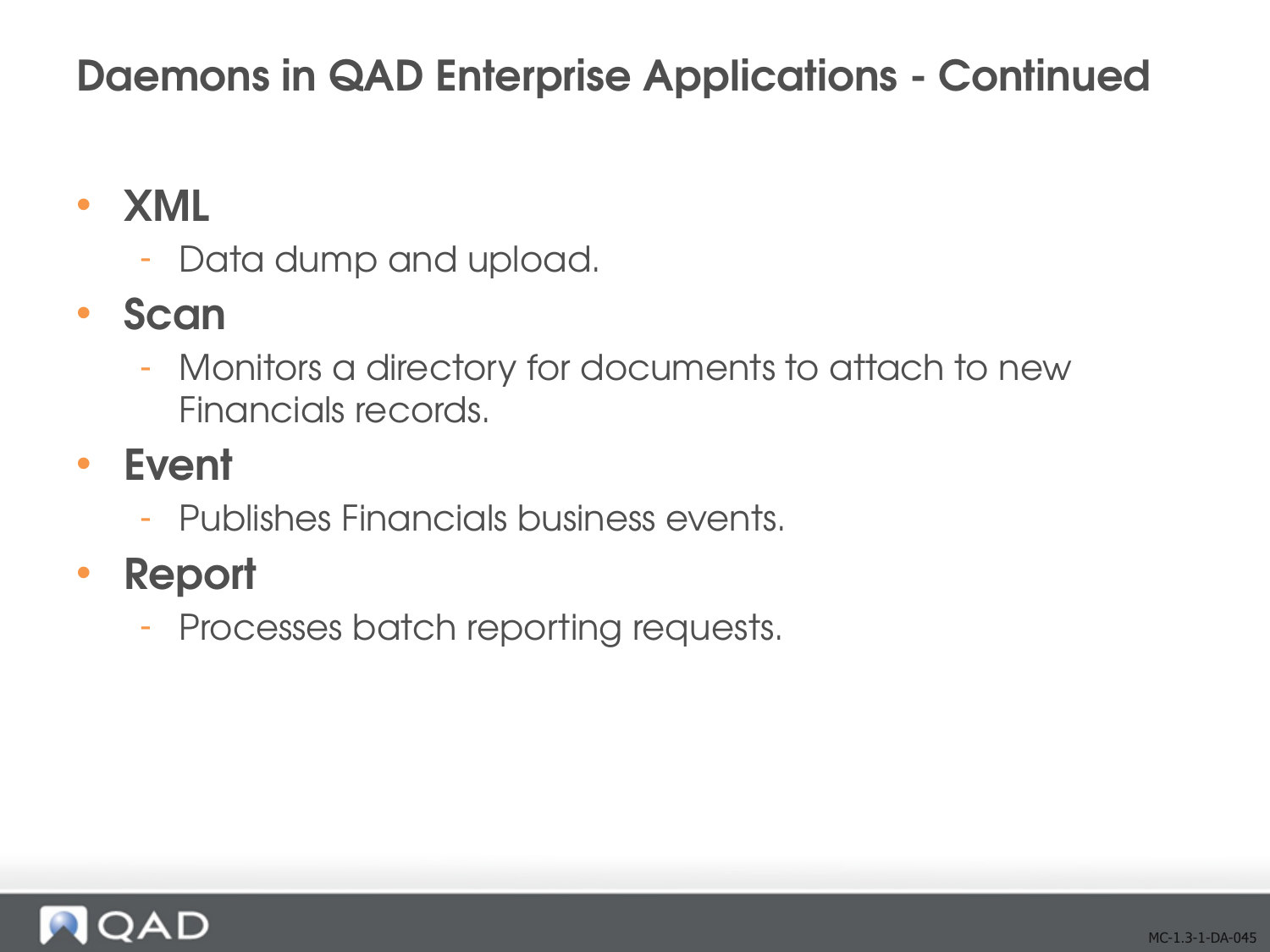

# Daemons in QAD Enterprise Applications - Continued
XML
Data dump and upload.
Scan
Monitors a directory for documents to attach to new Financials records.
Event
Publishes Financials business events.
Report
Processes batch reporting requests.
MC-1.3-1-DA-045